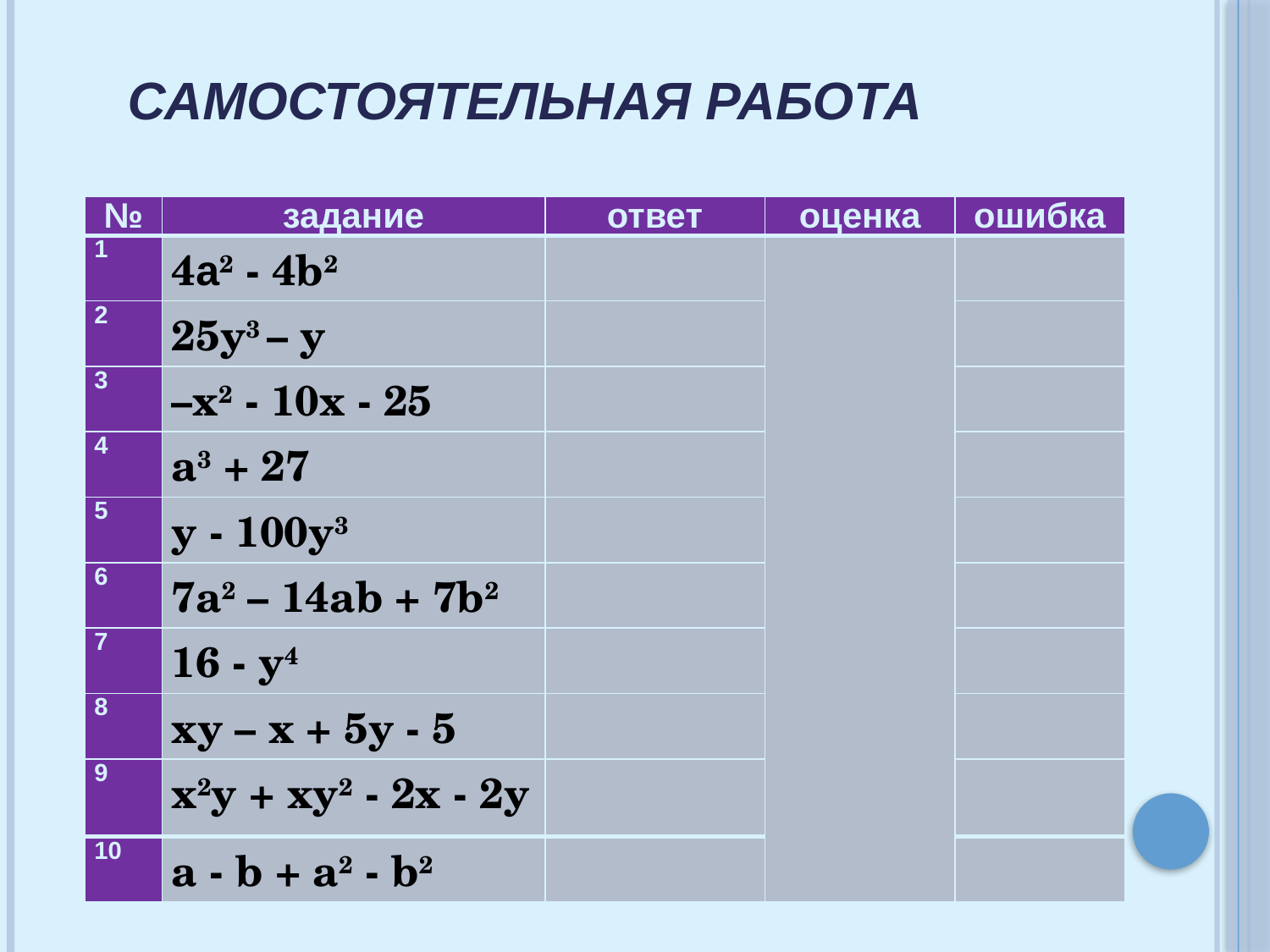

# Самостоятельная работа
| № | задание | ответ | оценка | ошибка |
| --- | --- | --- | --- | --- |
| 1 | 4а2 - 4b2 |  |  |  |
| 2 | 25y3 – y |  |  |  |
| 3 | –x2 - 10x - 25 |  |  |  |
| 4 | a3 + 27 |  |  |  |
| 5 | y - 100y3 |  |  |  |
| 6 | 7a2 – 14ab + 7b2 |  |  |  |
| 7 | 16 - y4 |  |  |  |
| 8 | xy – x + 5y - 5 |  |  |  |
| 9 | x2y + xy2 - 2x - 2y |  |  |  |
| 10 | a - b + a2 - b2 |  |  |  |